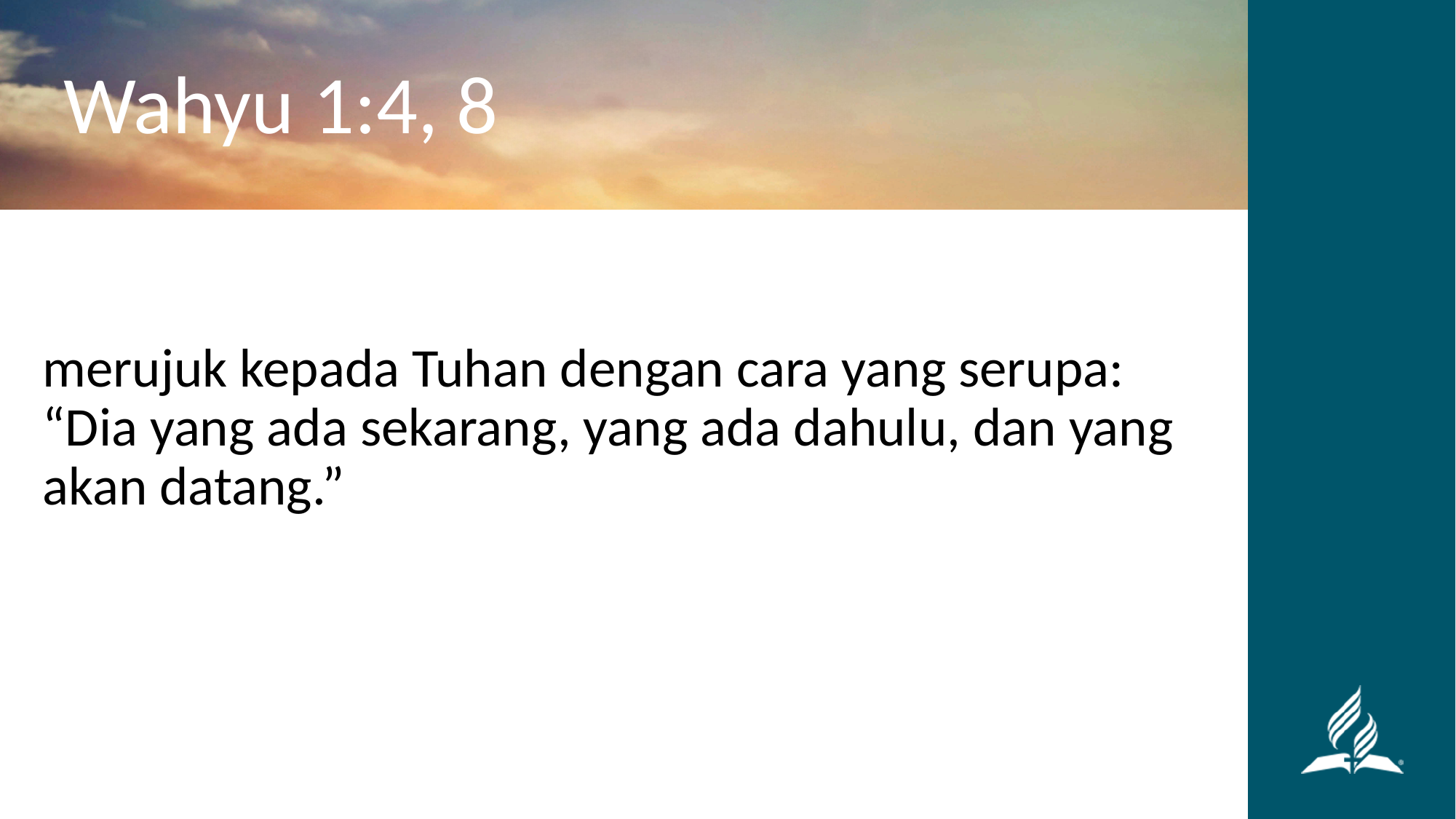

Wahyu 1:4, 8

merujuk kepada Tuhan dengan cara yang serupa: “Dia yang ada sekarang, yang ada dahulu, dan yang akan datang.”